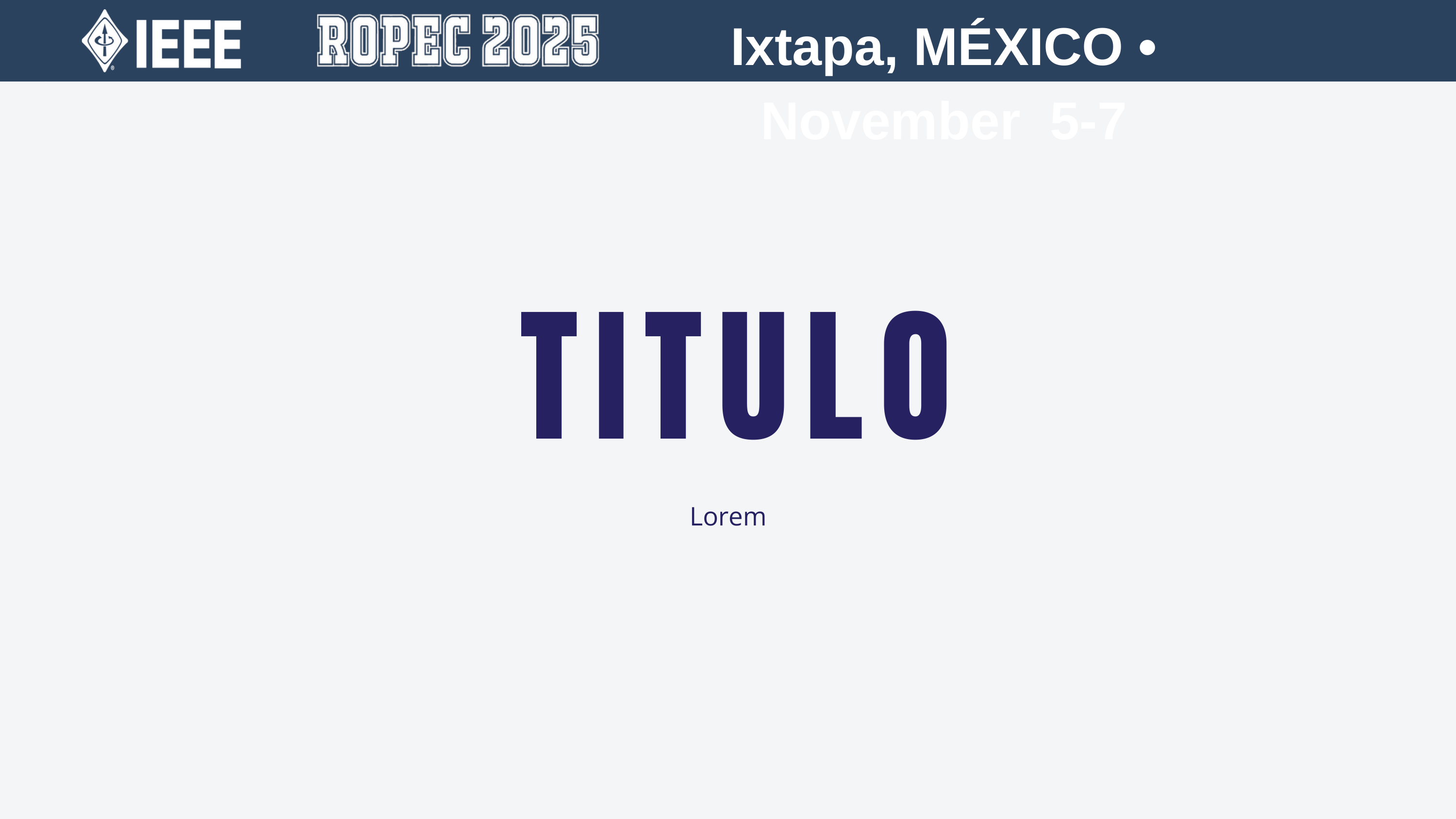

Ixtapa, MÉXICO • November  5-7

TITULO
Lorem